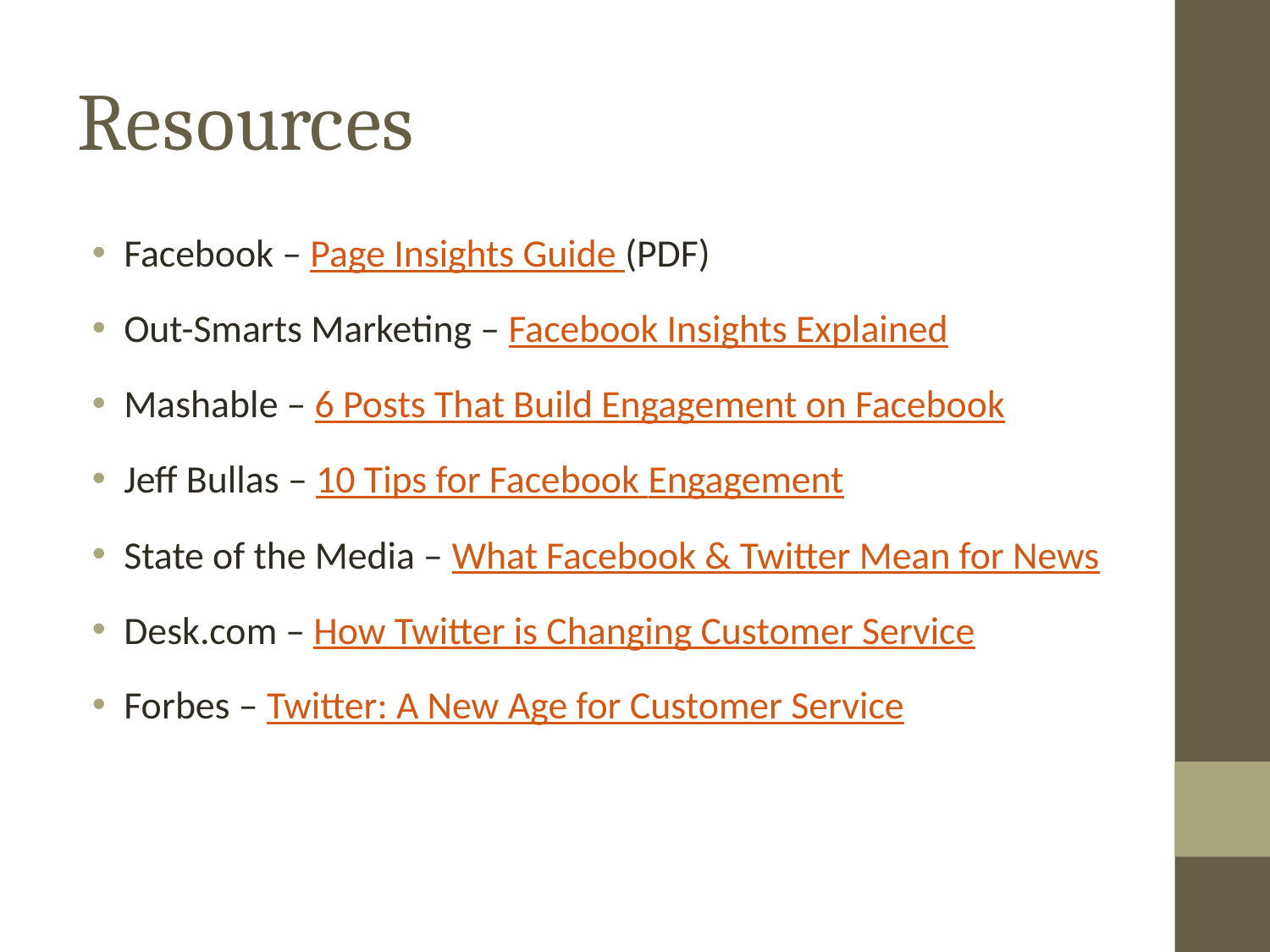

# Resources
Facebook – Page Insights Guide (PDF)
Out-Smarts Marketing – Facebook Insights Explained
Mashable – 6 Posts That Build Engagement on Facebook
Jeff Bullas – 10 Tips for Facebook Engagement
State of the Media – What Facebook & Twitter Mean for News
Desk.com – How Twitter is Changing Customer Service
Forbes – Twitter: A New Age for Customer Service